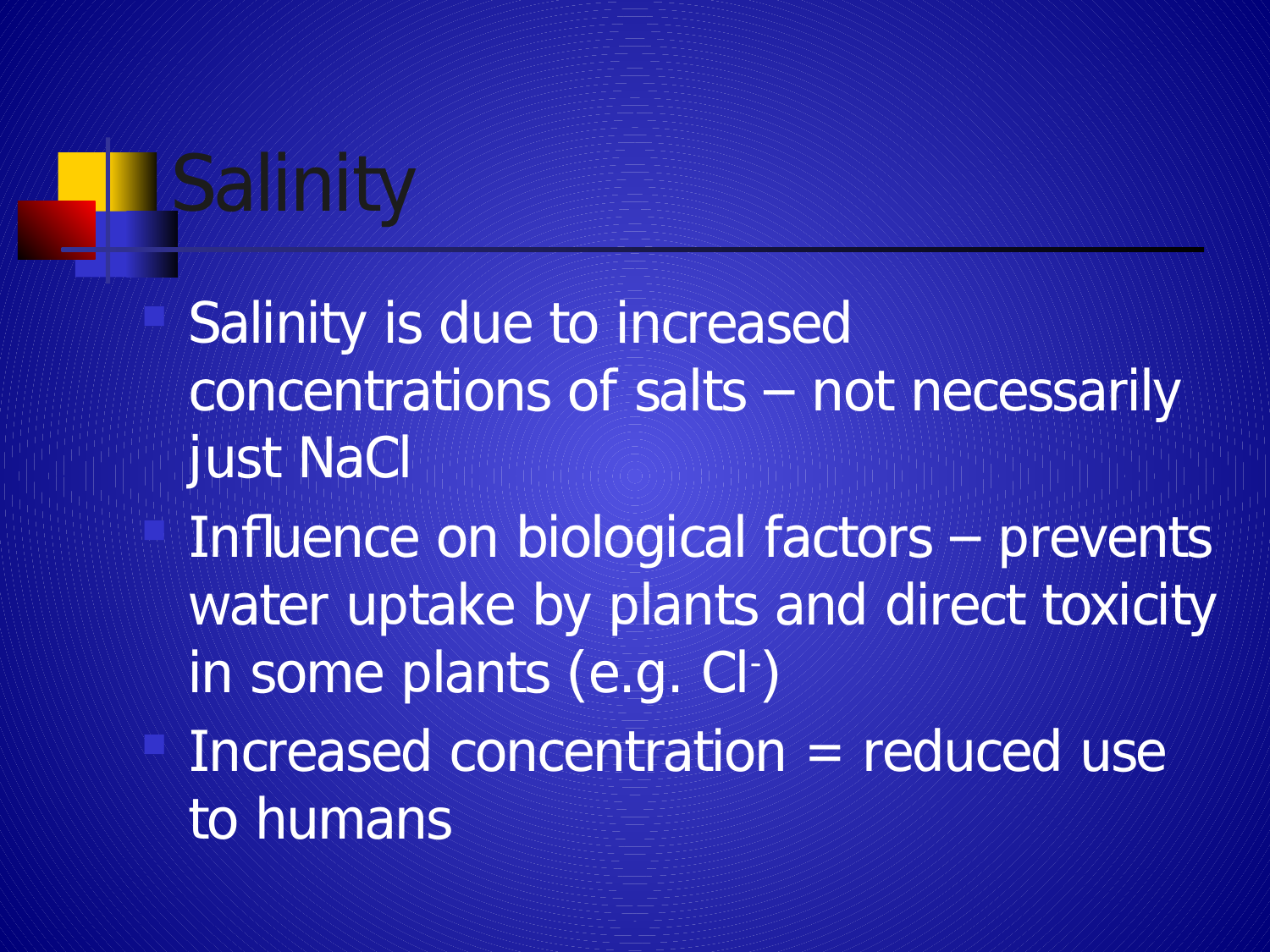

# Salinity
Salinity is due to increased concentrations of salts – not necessarily just NaCl
Influence on biological factors – prevents water uptake by plants and direct toxicity in some plants (e.g. Cl-)
Increased concentration = reduced use to humans